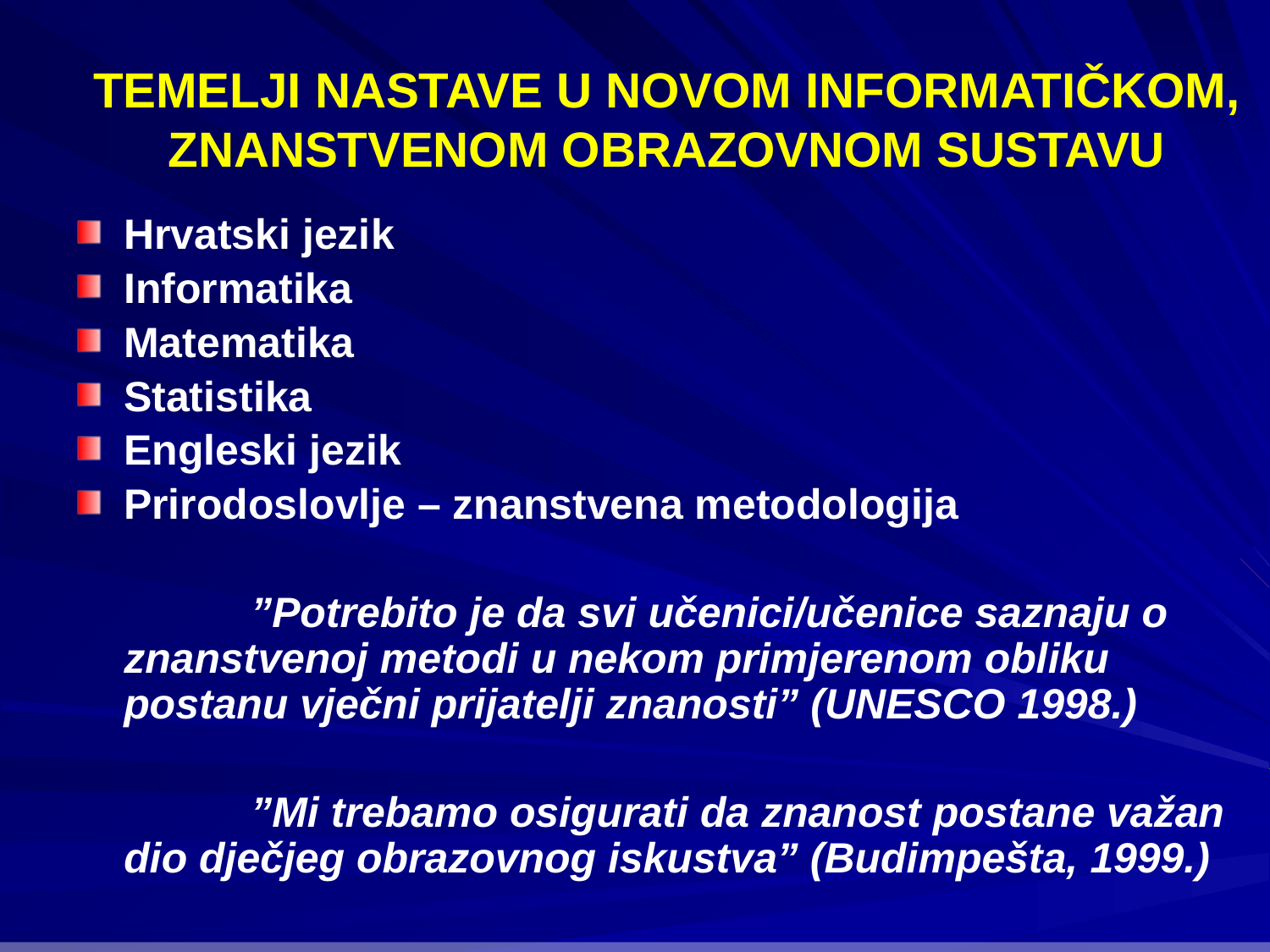

# TEMELJI NASTAVE U NOVOM INFORMATIČKOM, ZNANSTVENOM OBRAZOVNOM SUSTAVU
Hrvatski jezik
Informatika
Matematika
Statistika
Engleski jezik
Prirodoslovlje – znanstvena metodologija

		”Potrebito je da svi učenici/učenice saznaju o znanstvenoj metodi u nekom primjerenom obliku postanu vječni prijatelji znanosti” (UNESCO 1998.)

		”Mi trebamo osigurati da znanost postane važan dio dječjeg obrazovnog iskustva” (Budimpešta, 1999.)